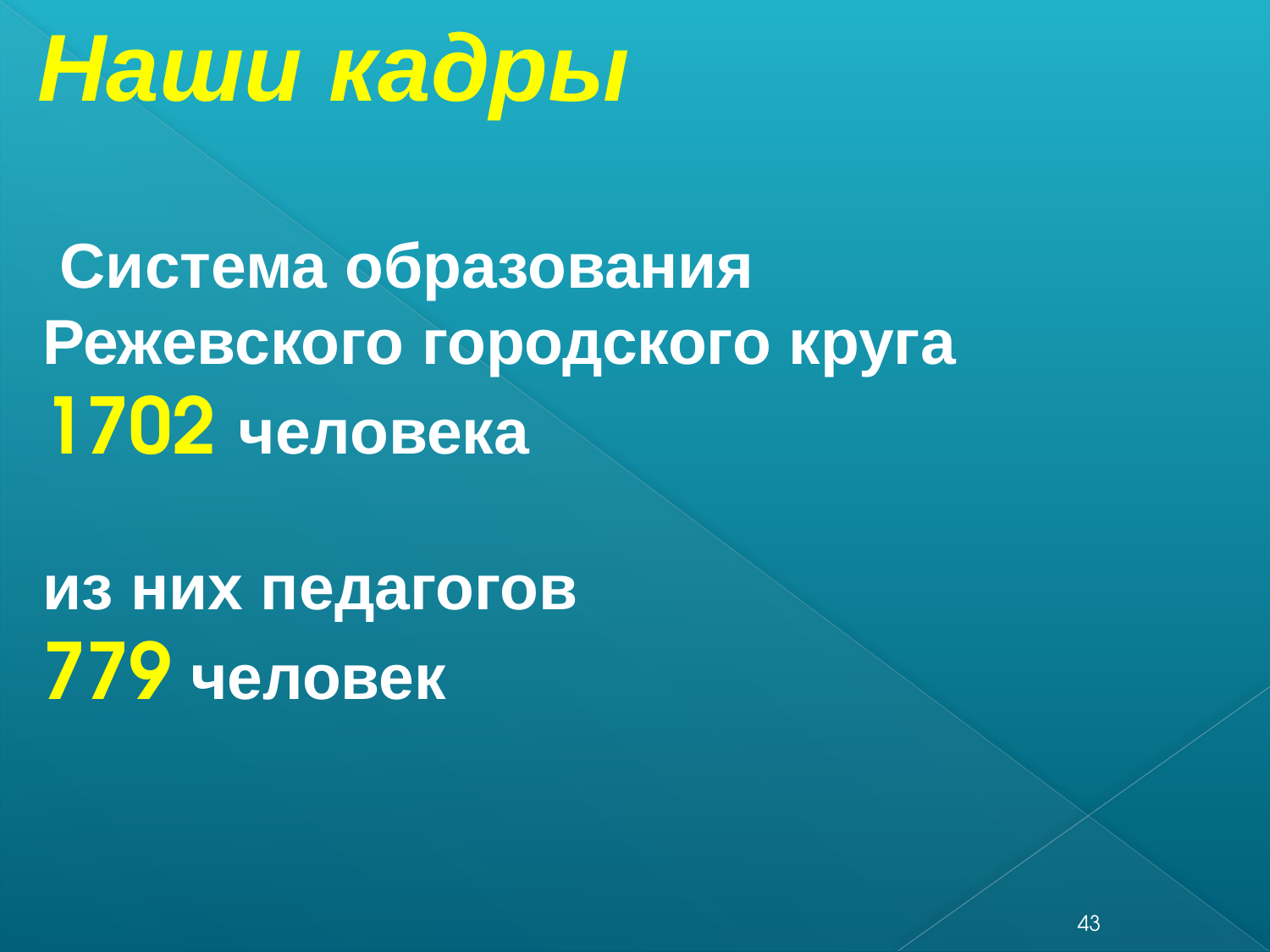

Наши кадры
 Система образования
Режевского городского круга
1702 человека

из них педагогов
779 человек

43